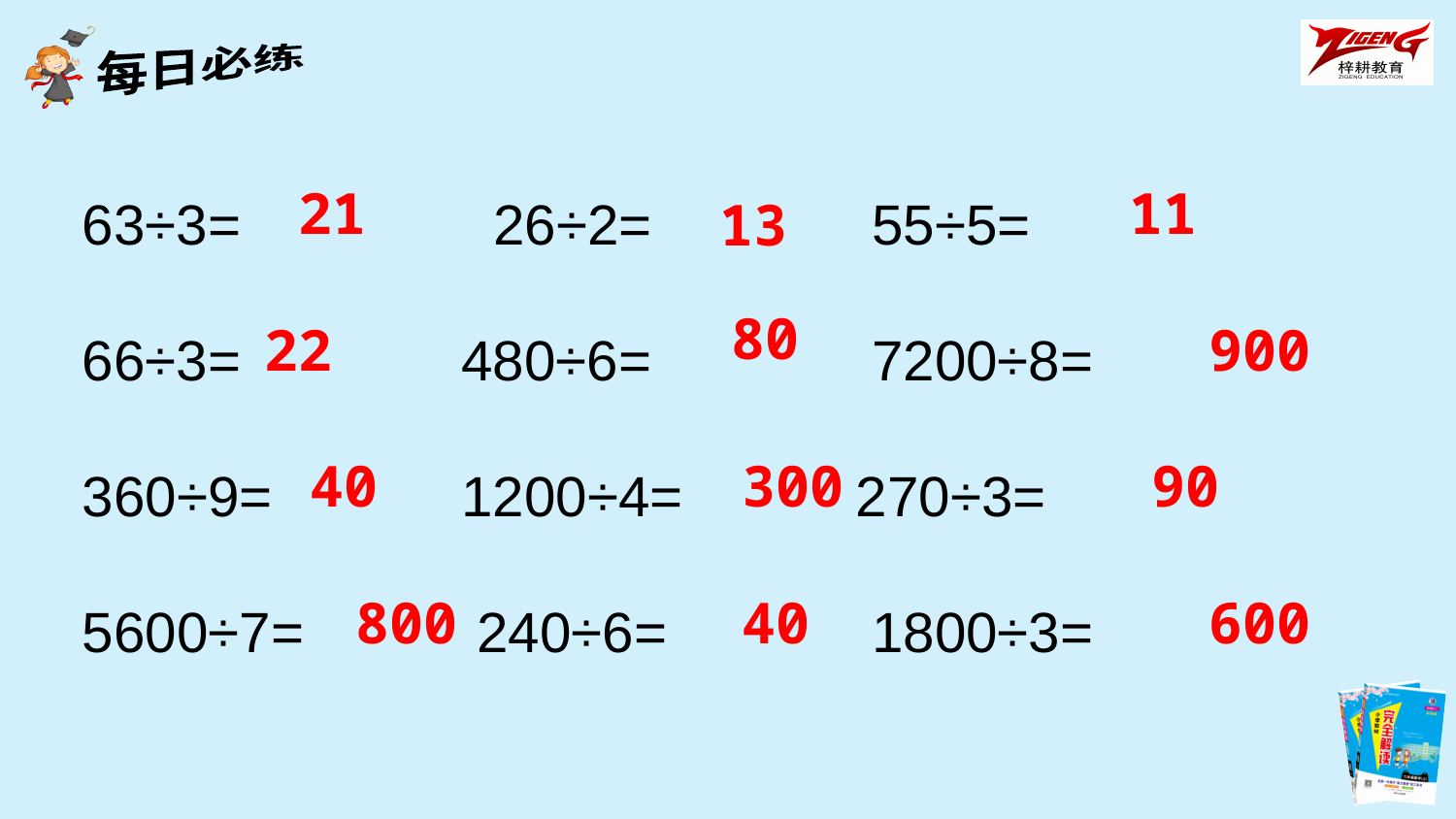

63÷3=                26÷2=              55÷5=
66÷3=              480÷6=              7200÷8=
360÷9=            1200÷4=           270÷3=
5600÷7=           240÷6=             1800÷3=
21
11
13
80
22
900
40
300
90
800
40
600